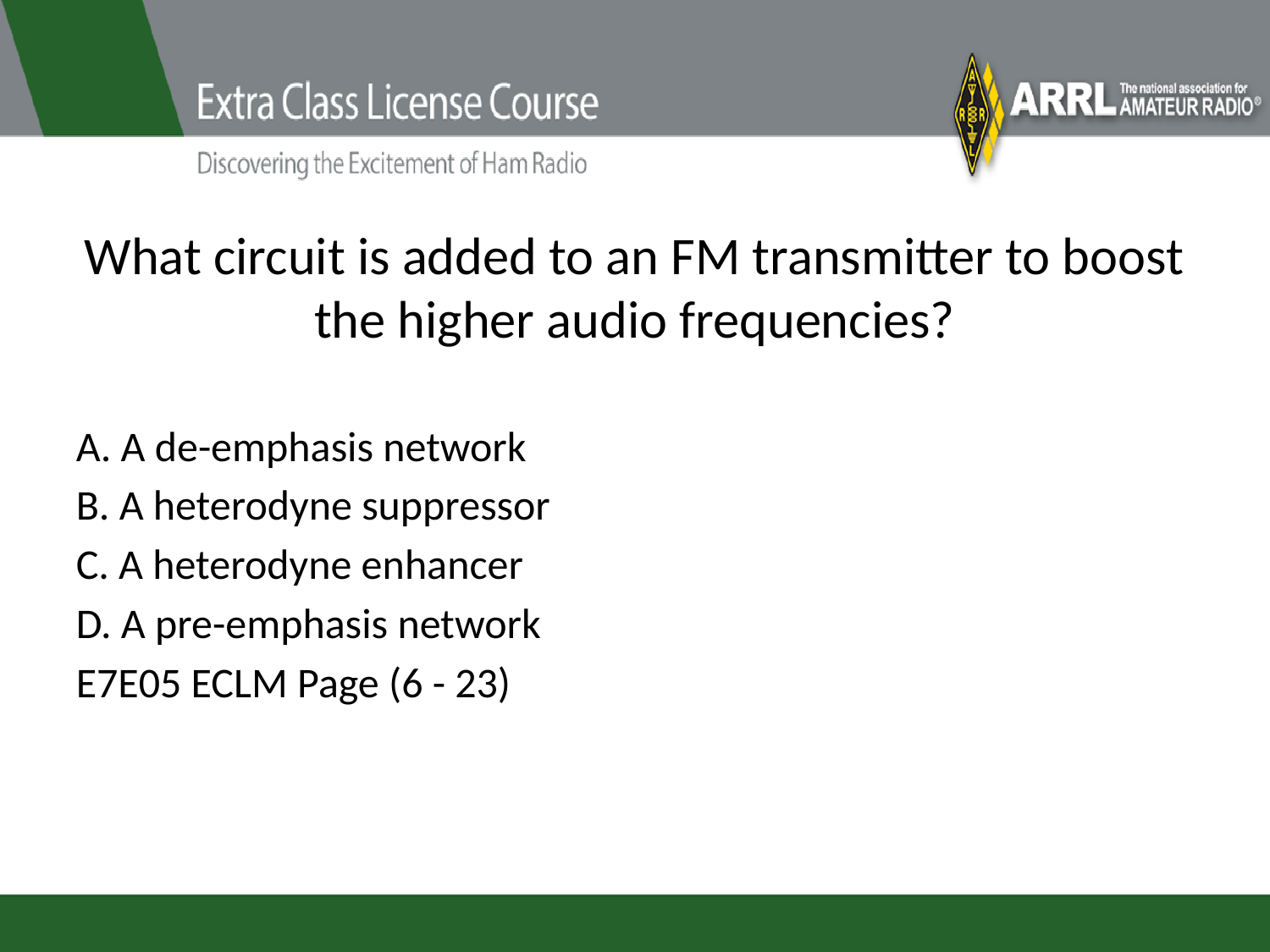

# What circuit is added to an FM transmitter to boost the higher audio frequencies?
A. A de-emphasis network
B. A heterodyne suppressor
C. A heterodyne enhancer
D. A pre-emphasis network
E7E05 ECLM Page (6 - 23)